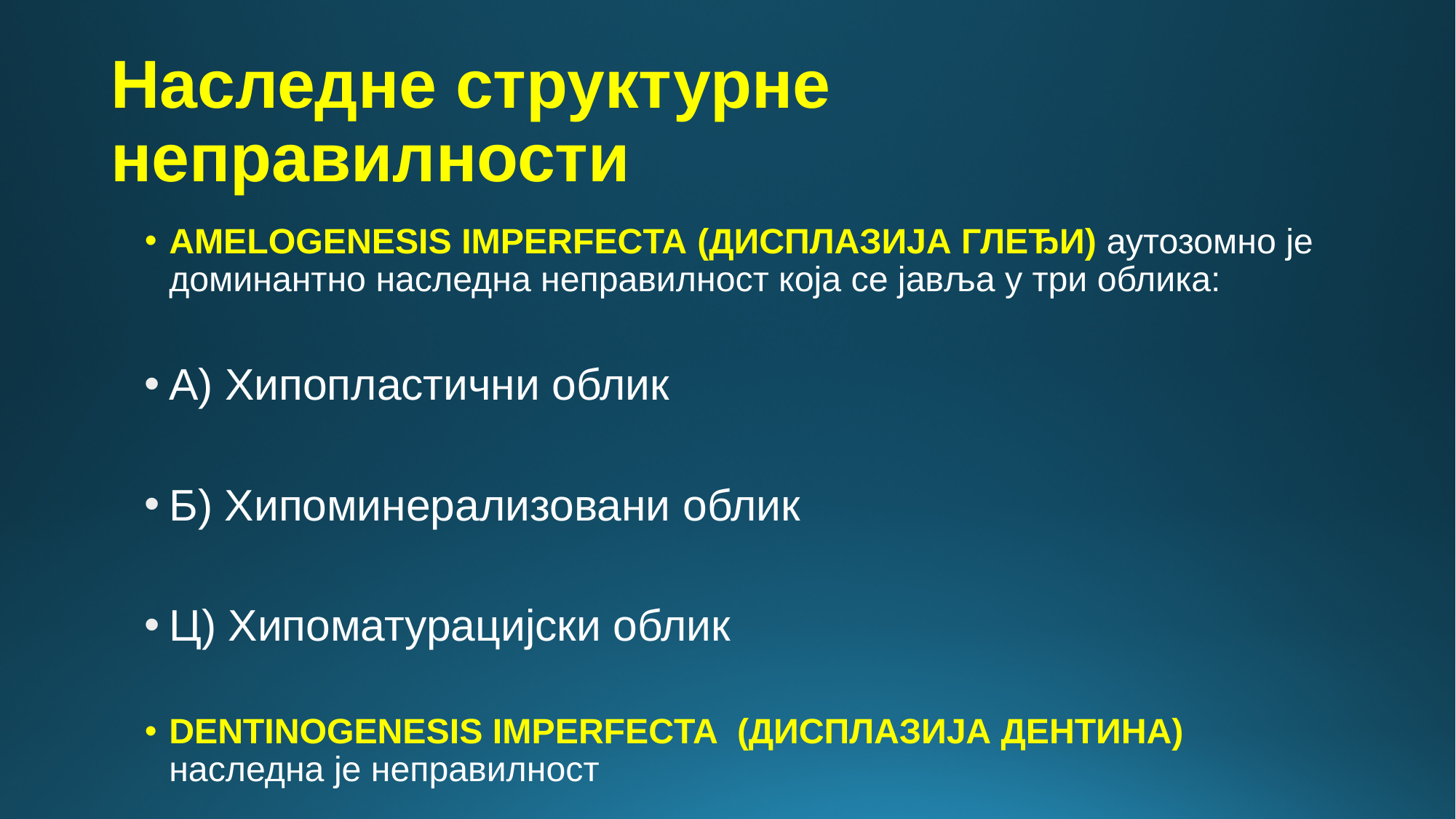

# Наследне структурне неправилности
AMELOGENESIS IMPERFECTA (ДИСПЛАЗИЈА ГЛЕЂИ) аутозомно је доминантно наследна неправилност која се јавља у три облика:

А) Хипопластични облик

Б) Хипоминерализовани облик

Ц) Хипоматурацијски облик

DENTINOGENESIS IMPERFECTA  (ДИСПЛАЗИЈА ДЕНТИНА) наследна је неправилност